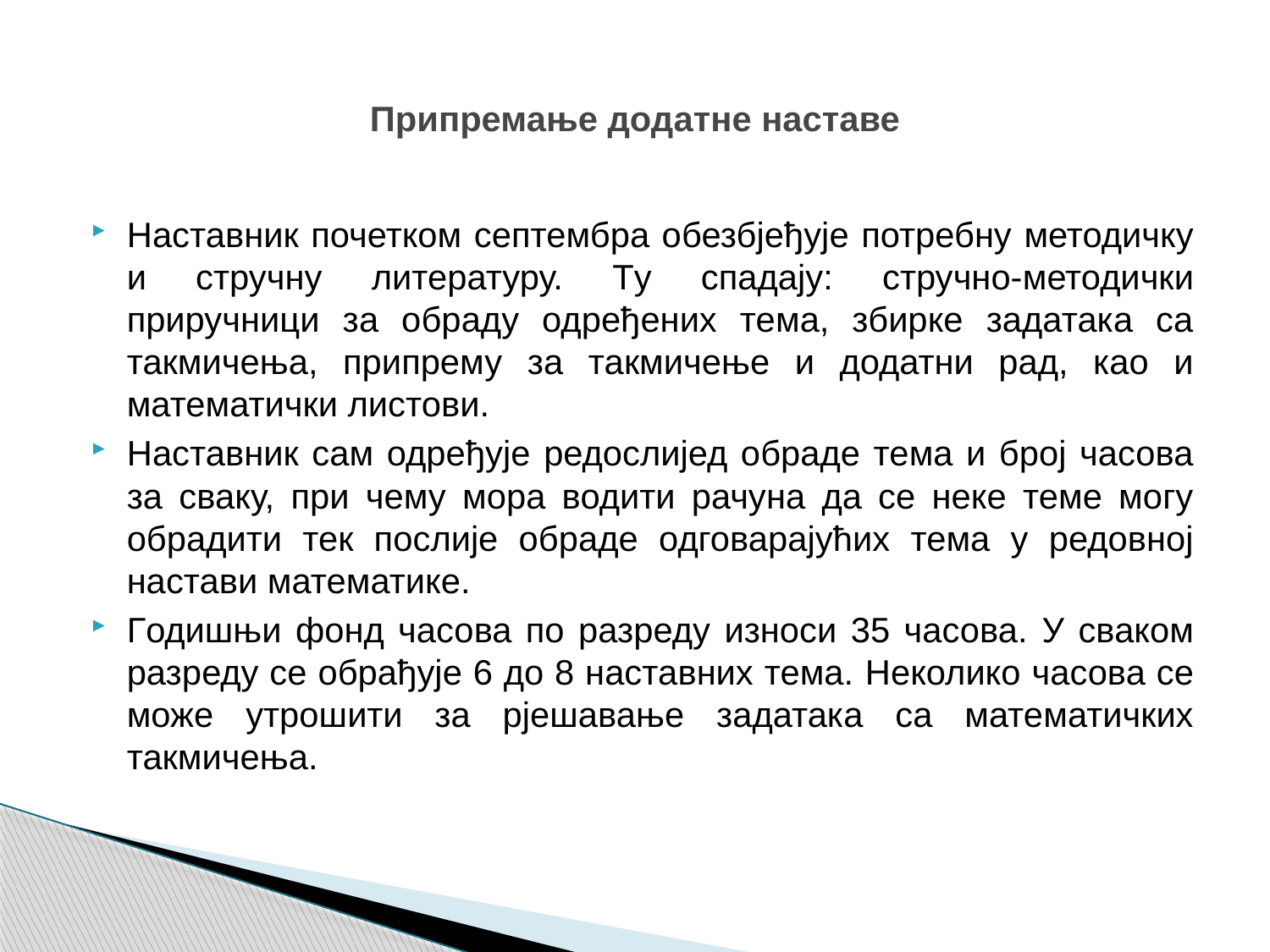

# Припремање додатне наставе
Наставник почетком септембра обезбјеђује потребну методичку и стручну литературу. Ту спадају: стручно-методички приручници за обраду одређених тема, збирке задатака са такмичења, припрему за такмичење и додатни рад, као и математички листови.
Наставник сам одређује редослијед обраде тема и број часова за сваку, при чему мора водити рачуна да се неке теме могу обрадити тек послије обраде одговарајућих тема у редовној настави математике.
Годишњи фонд часова по разреду износи 35 часова. У сваком разреду се обрађује 6 до 8 наставних тема. Неколико часова се може утрошити за рјешавање задатака са математичких такмичења.